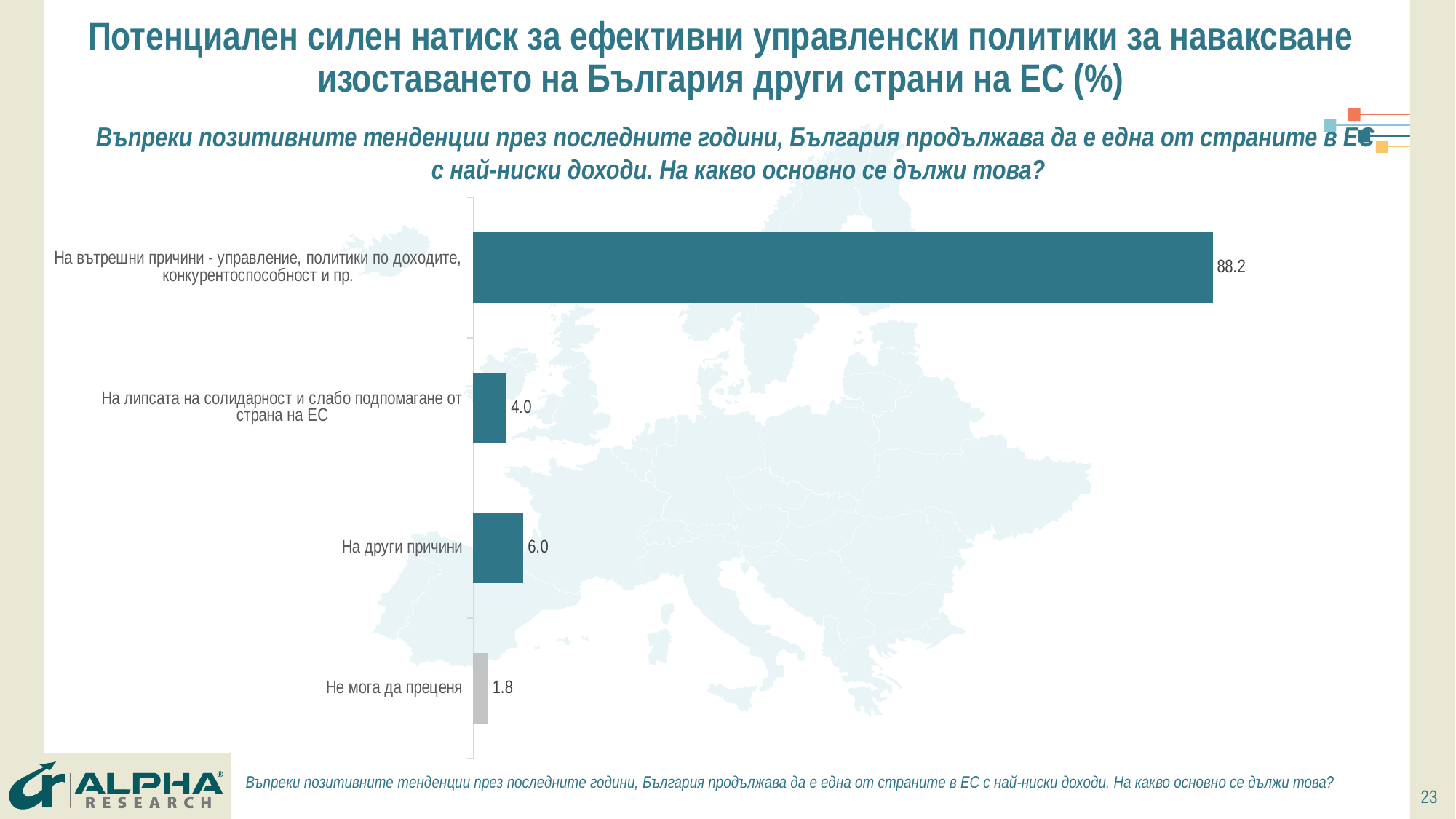

# Потенциален силен натиск за ефективни управленски политики за наваксване изоставането на България други страни на ЕС (%)
Въпреки позитивните тенденции през последните години, България продължава да е една от страните в ЕС
с най-ниски доходи. На какво основно се дължи това?

### Chart

| Category | Sales |
|---|---|
| На вътрешни причини - управление, политики по доходите, конкурентоспособност и пр. | 88.2 |
| На липсата на солидарност и слабо подпомагане от страна на ЕС | 4.0 |
| На други причини | 6.0 |
| Не мога да преценя | 1.8 |
Въпреки позитивните тенденции през последните години, България продължава да е една от страните в ЕС с най-ниски доходи. На какво основно се дължи това?
23